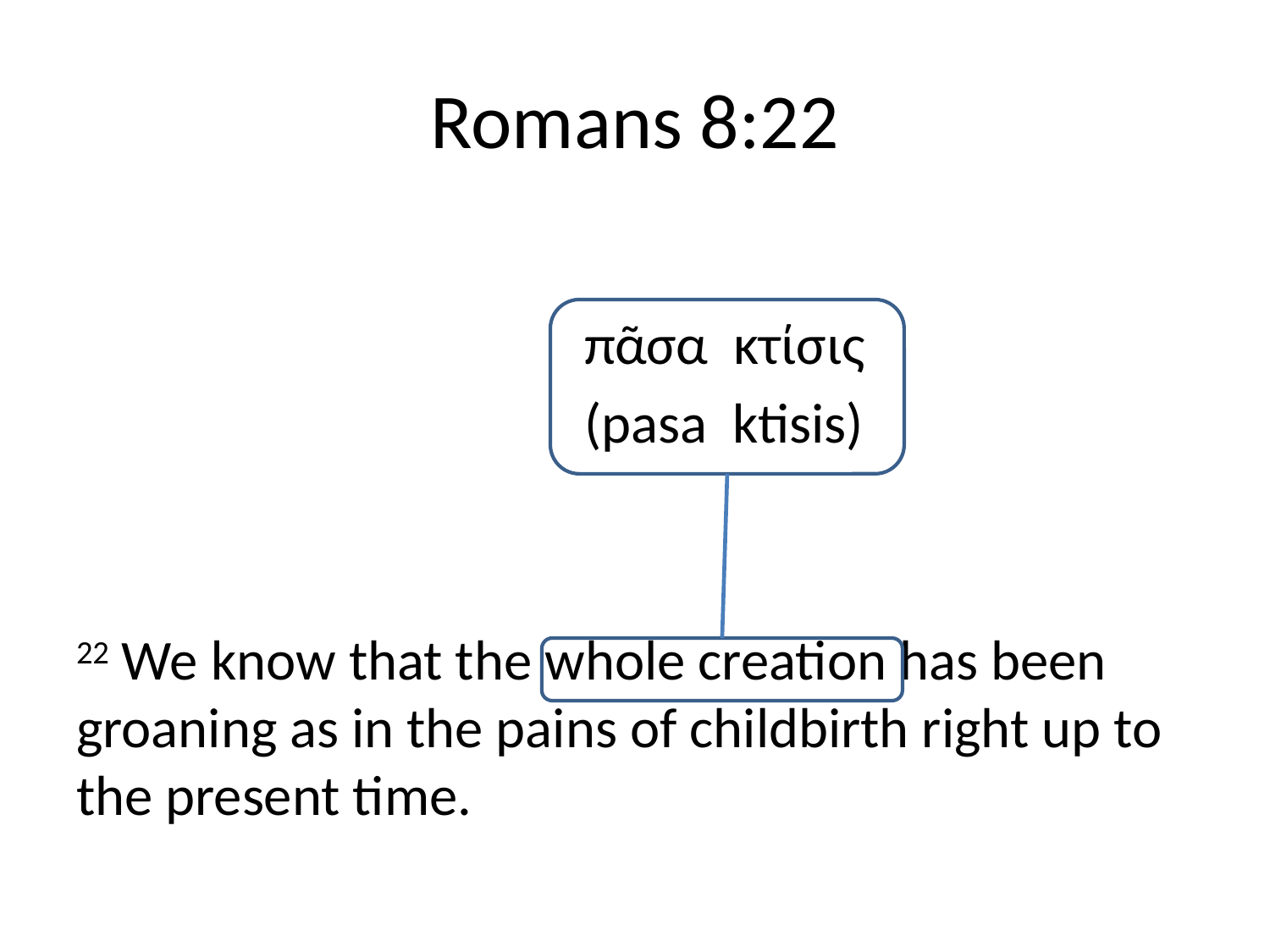

# Romans 8:22

				πᾶσα  κτίσις
				(pasa  ktisis)

22 We know that the whole creation has been groaning as in the pains of childbirth right up to the present time.